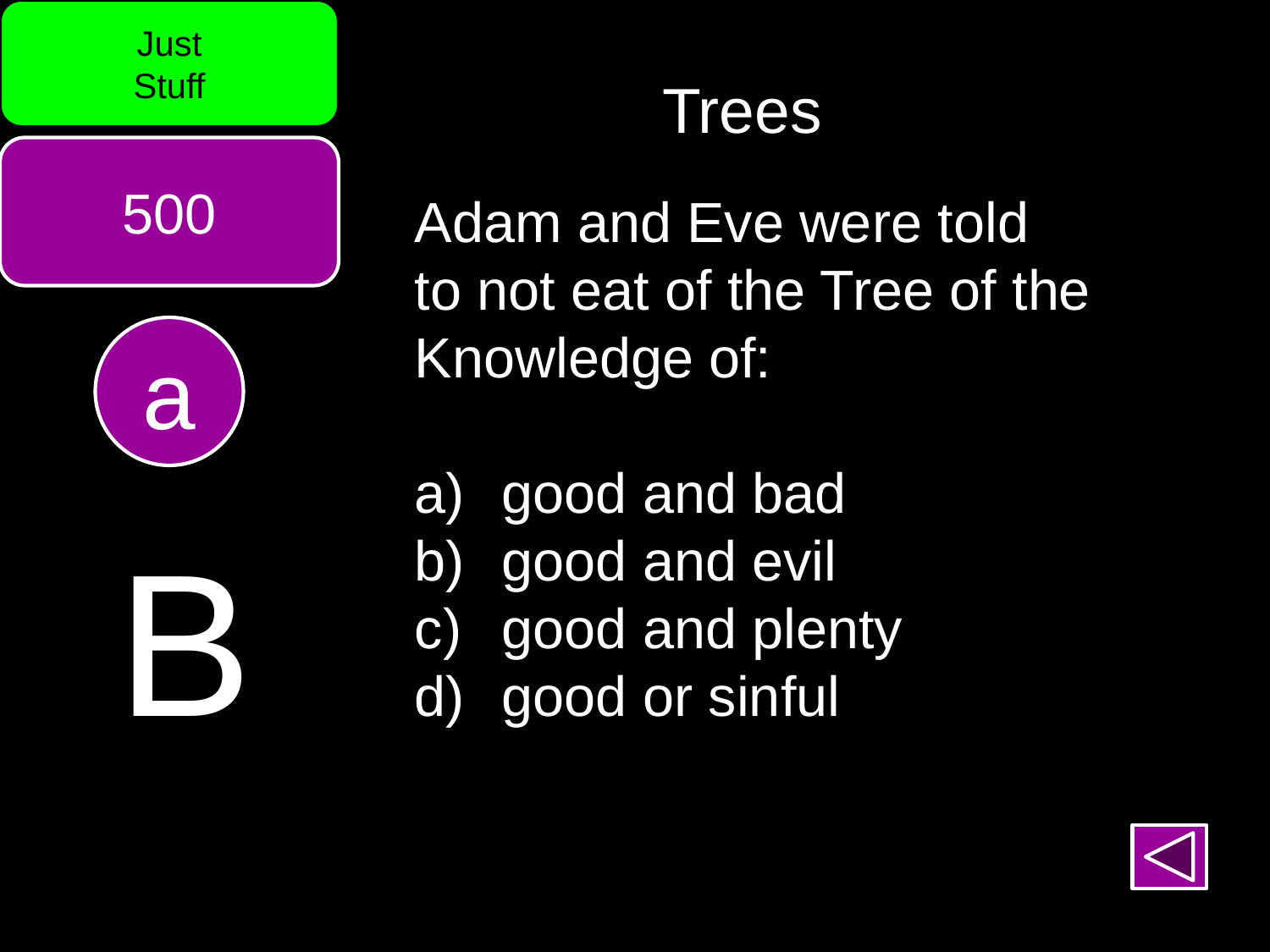

Just
Stuff
Trees
500
Adam and Eve were told
to not eat of the Tree of the Knowledge of:

 good and bad
 good and evil
 good and plenty
 good or sinful
a
B